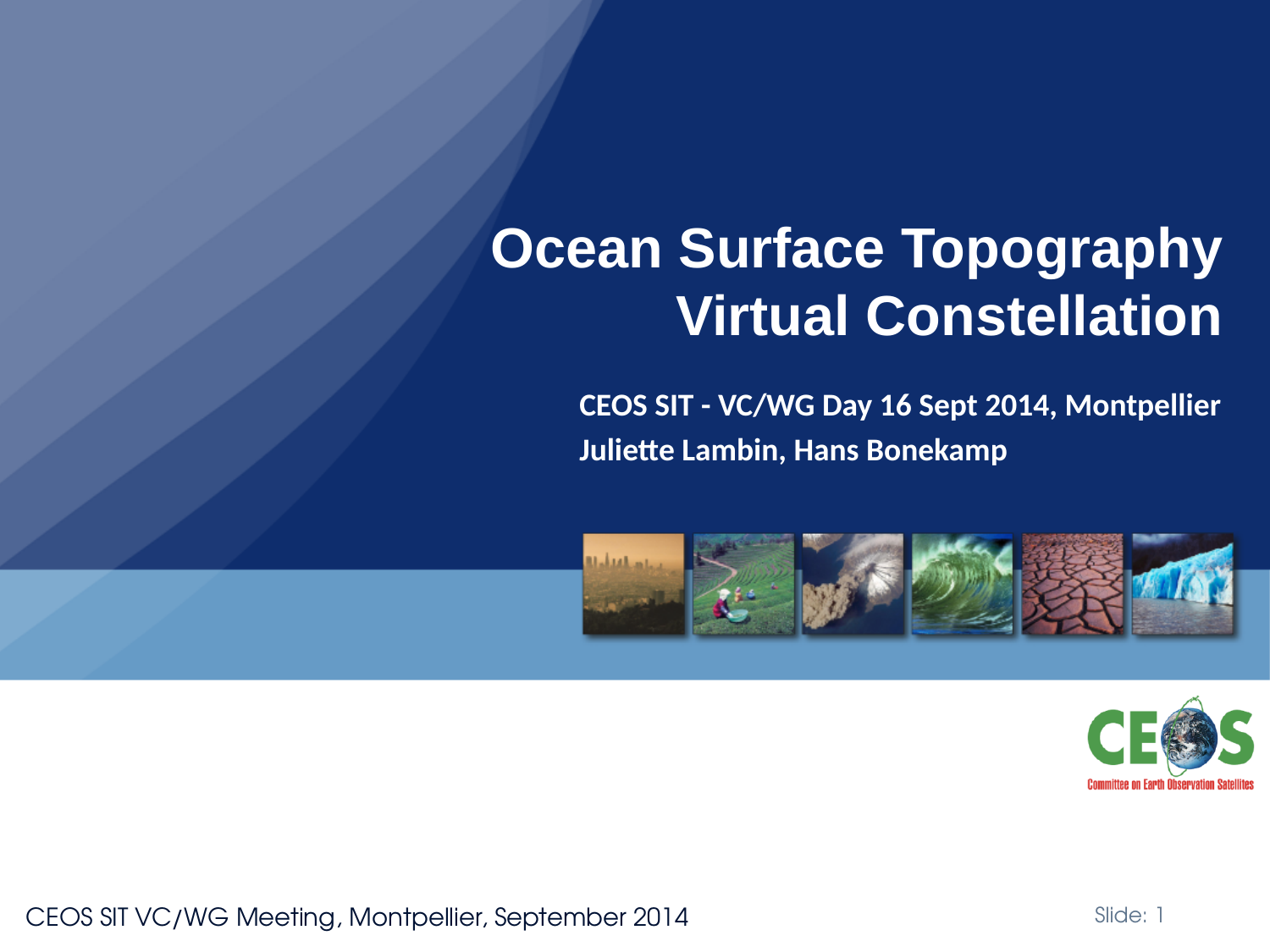

# Ocean Surface Topography Virtual Constellation
CEOS SIT - VC/WG Day 16 Sept 2014, Montpellier
Juliette Lambin, Hans Bonekamp